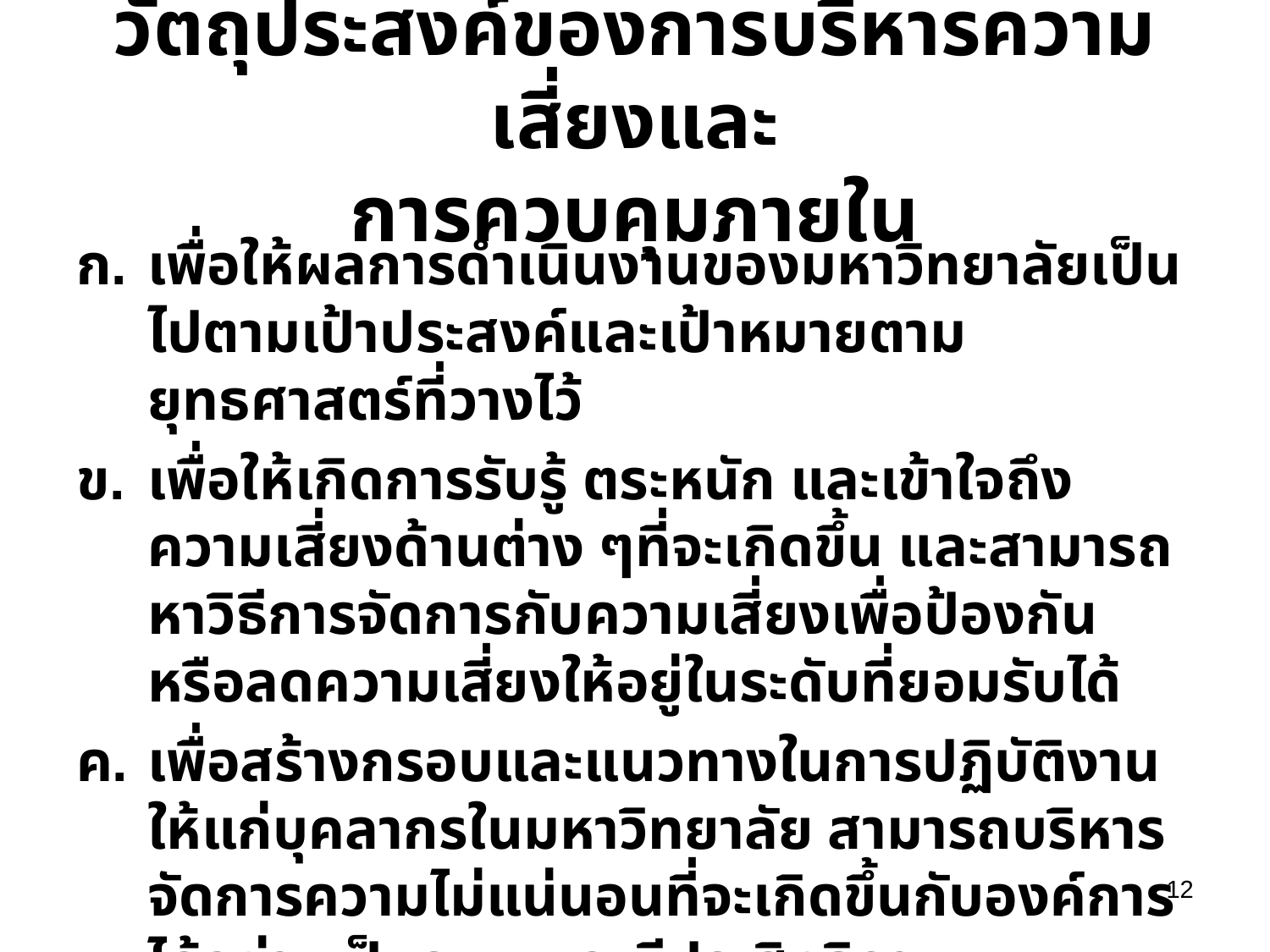

# วัตถุประสงค์ของการบริหารความเสี่ยงและ การควบคุมภายใน
เพื่อให้ผลการดำเนินงานของมหาวิทยาลัยเป็นไปตามเป้าประสงค์และเป้าหมายตามยุทธศาสตร์ที่วางไว้
เพื่อให้เกิดการรับรู้ ตระหนัก และเข้าใจถึงความเสี่ยงด้านต่าง ๆที่จะเกิดขึ้น และสามารถหาวิธีการจัดการกับความเสี่ยงเพื่อป้องกันหรือลดความเสี่ยงให้อยู่ในระดับที่ยอมรับได้
เพื่อสร้างกรอบและแนวทางในการปฏิบัติงานให้แก่บุคลากรในมหาวิทยาลัย สามารถบริหารจัดการความไม่แน่นอนที่จะเกิดขึ้นกับองค์การได้อย่างเป็นระบบและมีประสิทธิภาพ

12